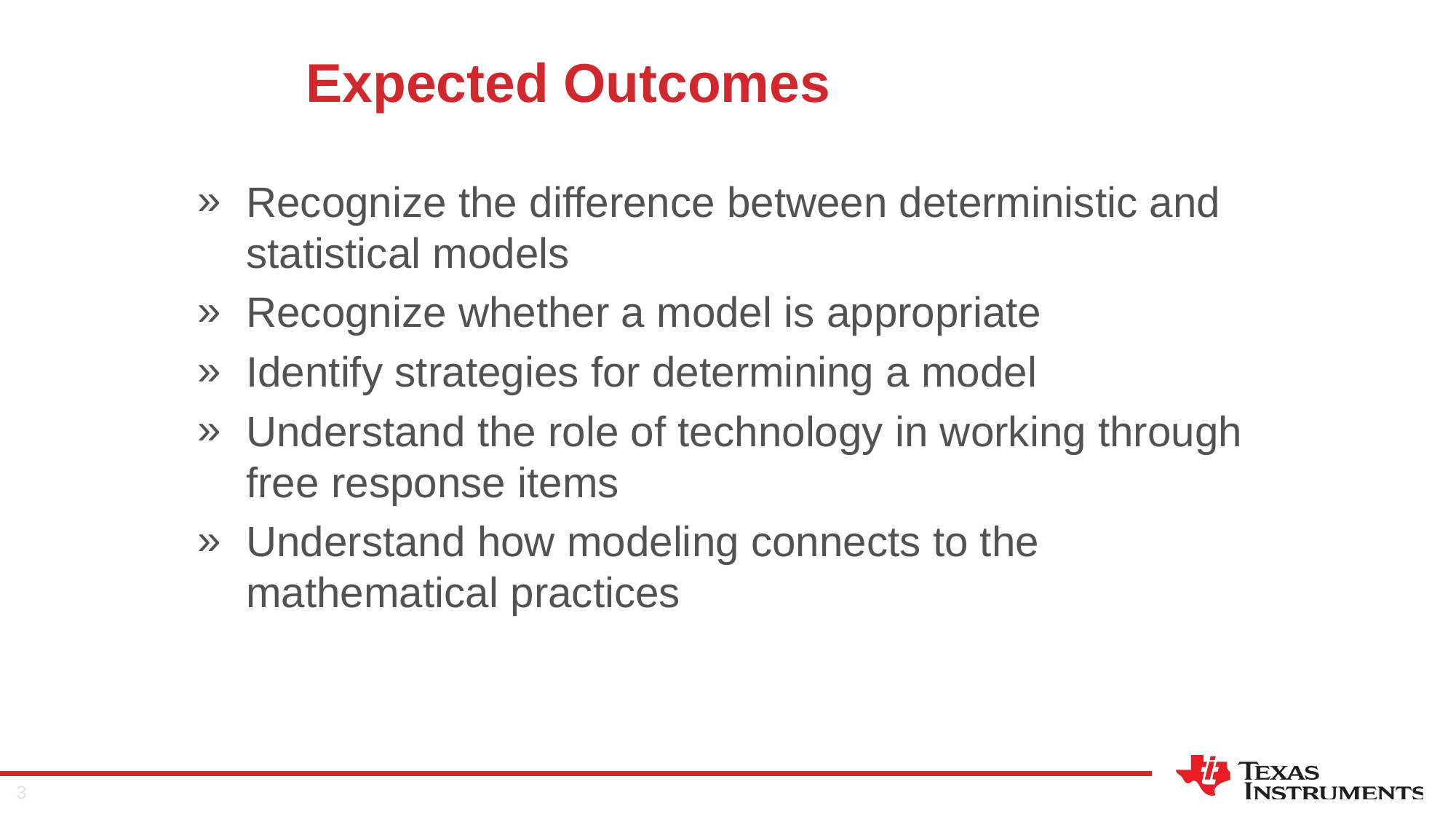

# Expected Outcomes
Recognize the difference between deterministic and statistical models
Recognize whether a model is appropriate
Identify strategies for determining a model
Understand the role of technology in working through free response items
Understand how modeling connects to the mathematical practices